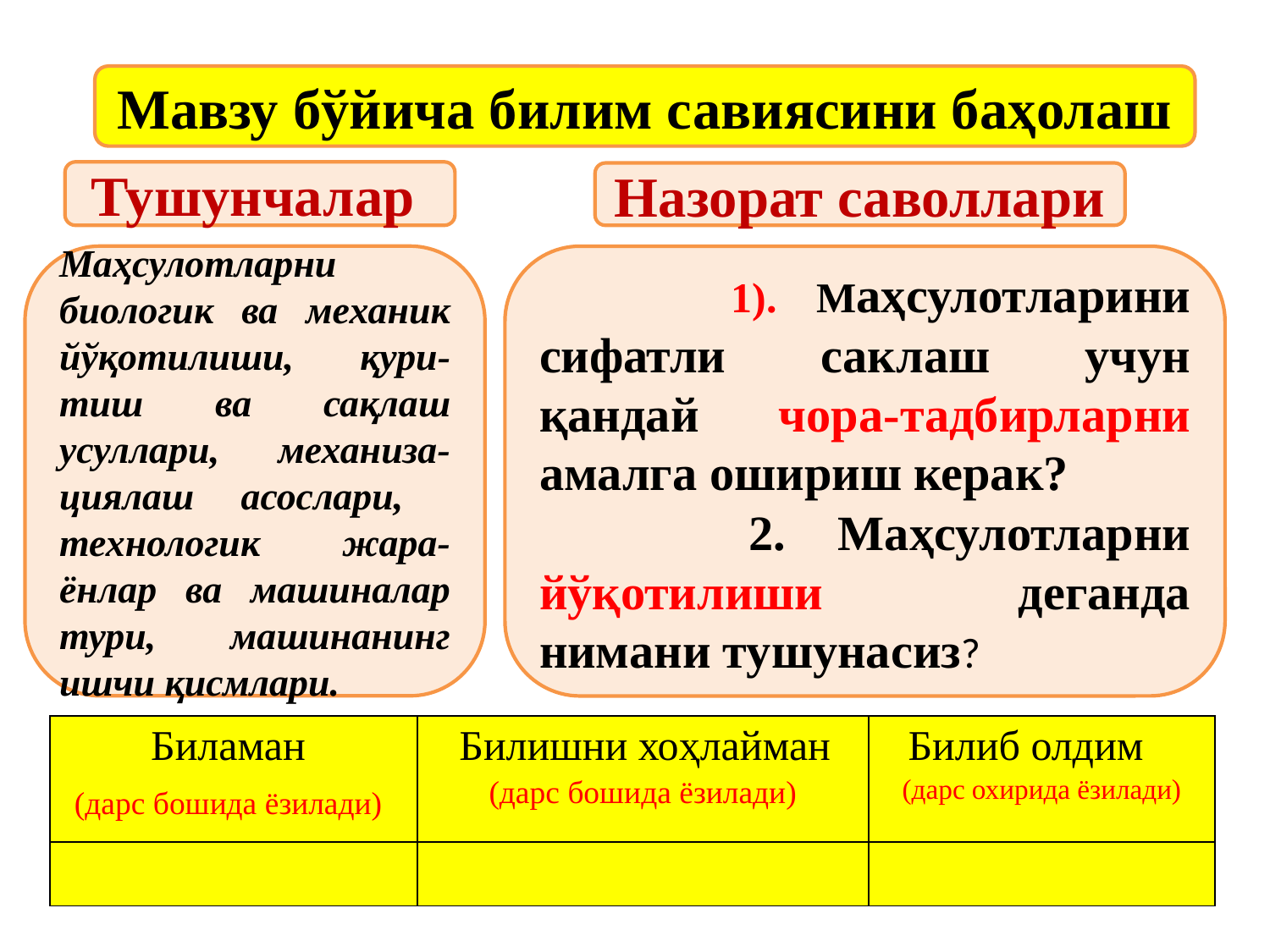

Мавзу бўйича билим савиясини баҳолаш
Тушунчалар
Назорат саволлари
Маҳсулотларни биологик ва механик йўқотилиши, қури-тиш ва сақлаш усуллари, механиза-циялаш асослари,  технологик жара-ёнлар ва машиналар тури, машинанинг ишчи қисмлари.
     1). Маҳсулотларини сифатли саклаш учун қандай чора-тадбирларни амалга ошириш керак?
        2.  Маҳсулотларни йўқотилиши деганда нимани тушунасиз?
| Биламан (дарс бошида ёзилади) | Билишни хоҳлайман (дарс бошида ёзилади) | Билиб олдим (дарс охирида ёзилади) |
| --- | --- | --- |
|  |  |  |